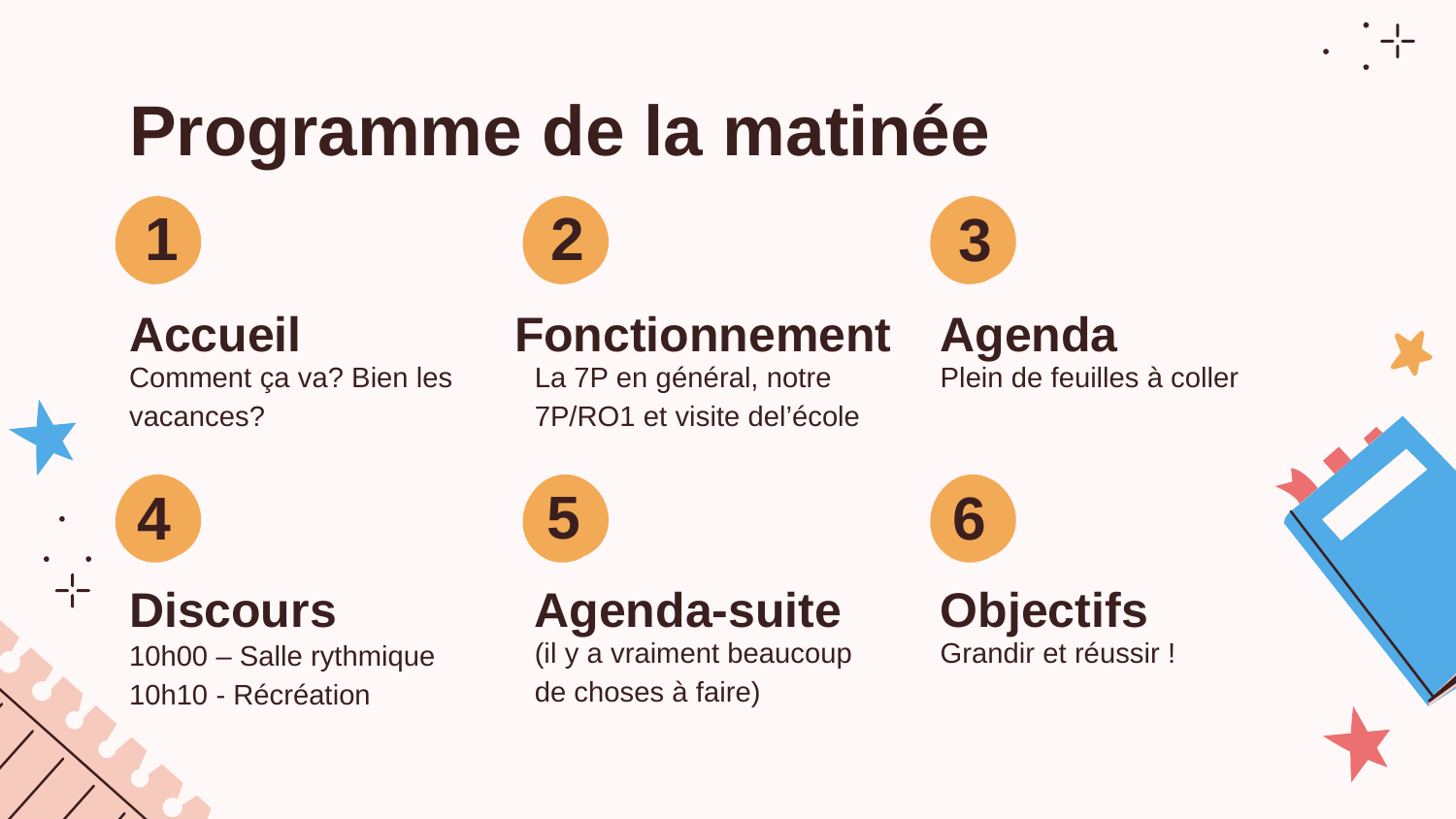

# Programme de la matinée

1
2
3
Accueil
Fonctionnement
Agenda
Comment ça va? Bien les vacances?
La 7P en général, notre 7P/RO1 et visite del’école
Plein de feuilles à coller

5
4
6
Discours
Agenda-suite
Objectifs
(il y a vraiment beaucoup de choses à faire)
Grandir et réussir !
10h00 – Salle rythmique
10h10 - Récréation